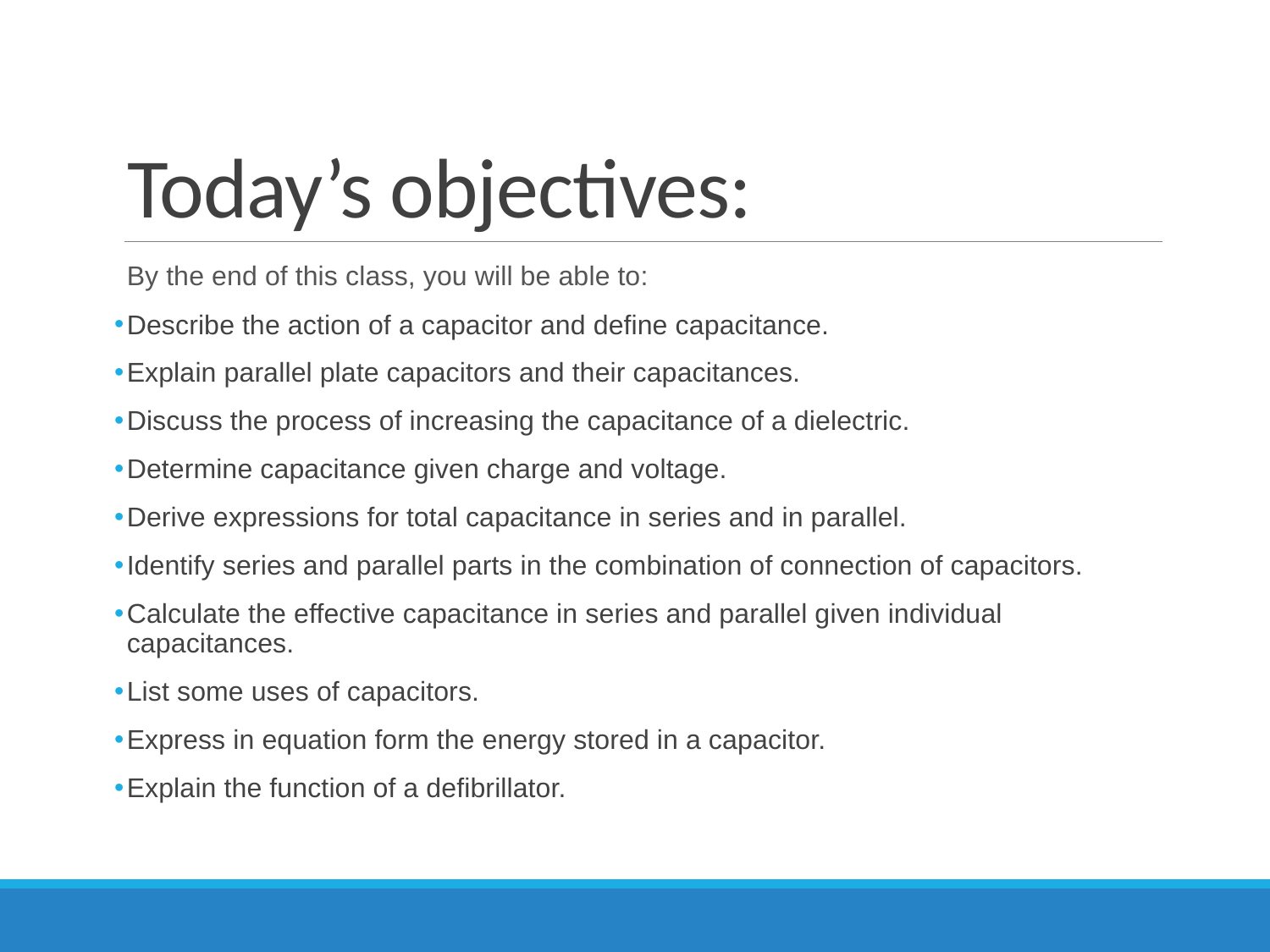

# Today’s objectives:
By the end of this class, you will be able to:
Describe the action of a capacitor and define capacitance.
Explain parallel plate capacitors and their capacitances.
Discuss the process of increasing the capacitance of a dielectric.
Determine capacitance given charge and voltage.
Derive expressions for total capacitance in series and in parallel.
Identify series and parallel parts in the combination of connection of capacitors.
Calculate the effective capacitance in series and parallel given individual capacitances.
List some uses of capacitors.
Express in equation form the energy stored in a capacitor.
Explain the function of a defibrillator.